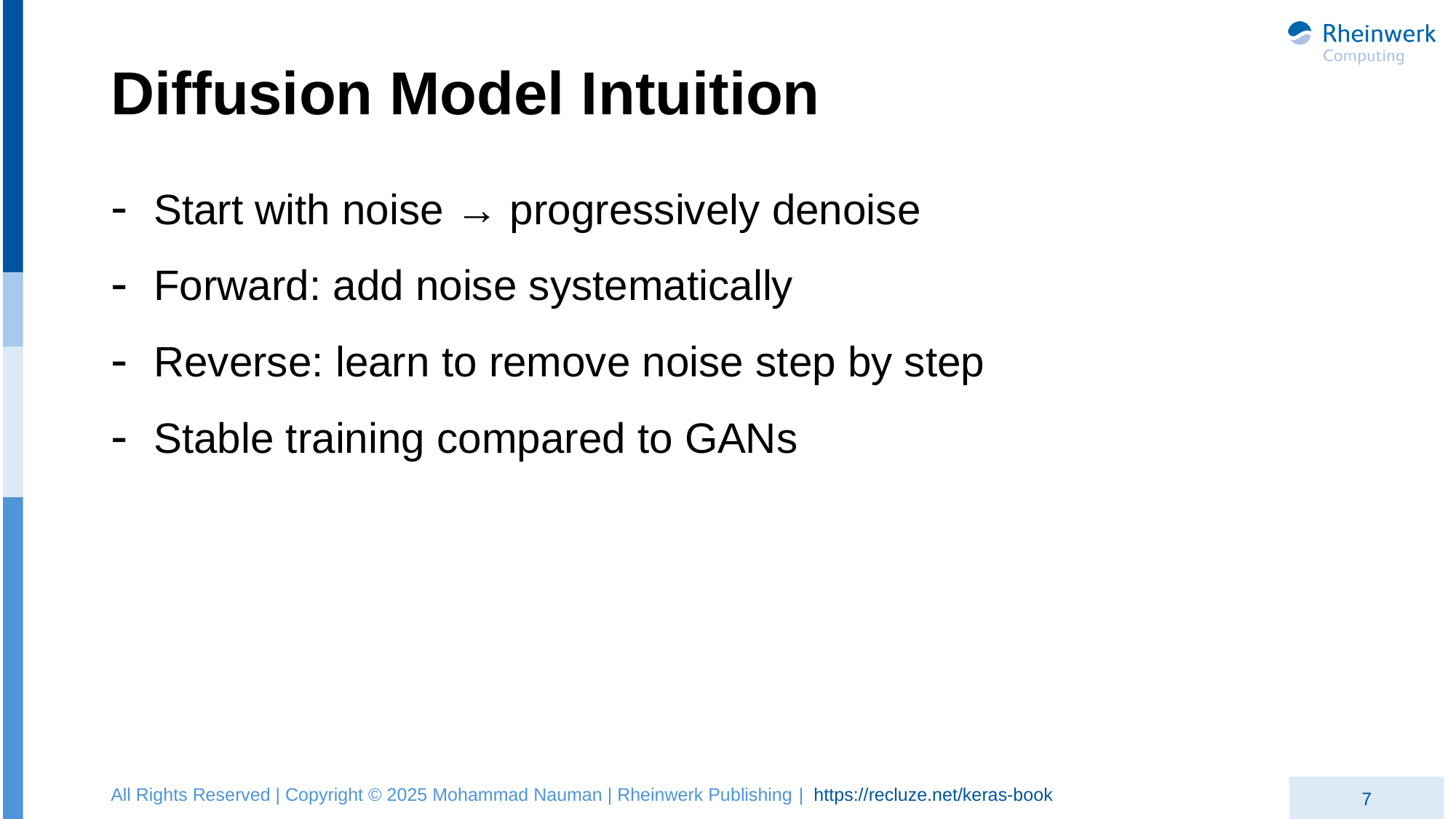

# Diffusion Model Intuition
Start with noise → progressively denoise
Forward: add noise systematically
Reverse: learn to remove noise step by step
Stable training compared to GANs